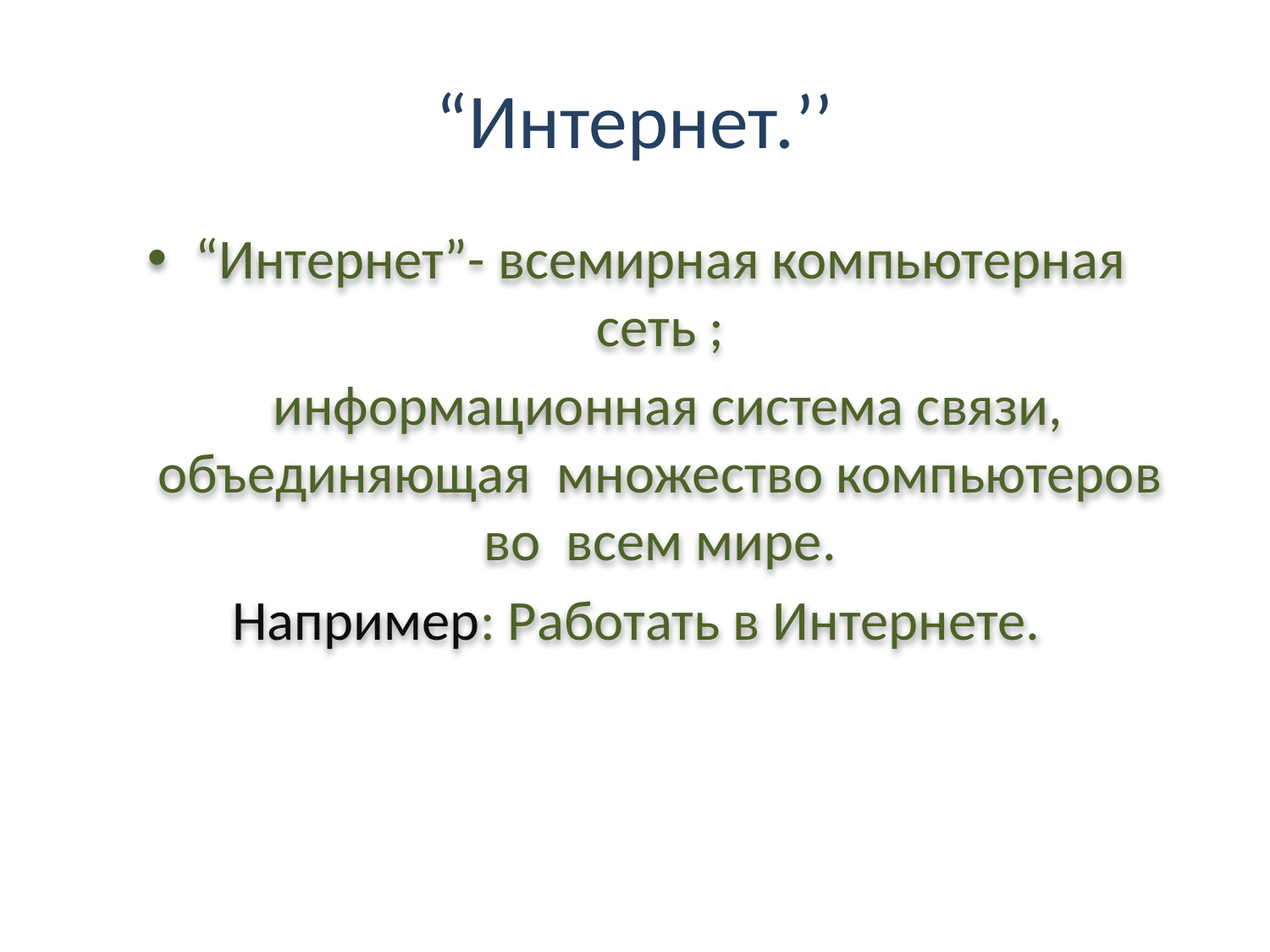

# “Интернет.’’
“Интернет”- всемирная компьютерная сеть ;
     информационная система связи, объединяющая  множество компьютеров во  всем мире.
Например: Работать в Интернете.